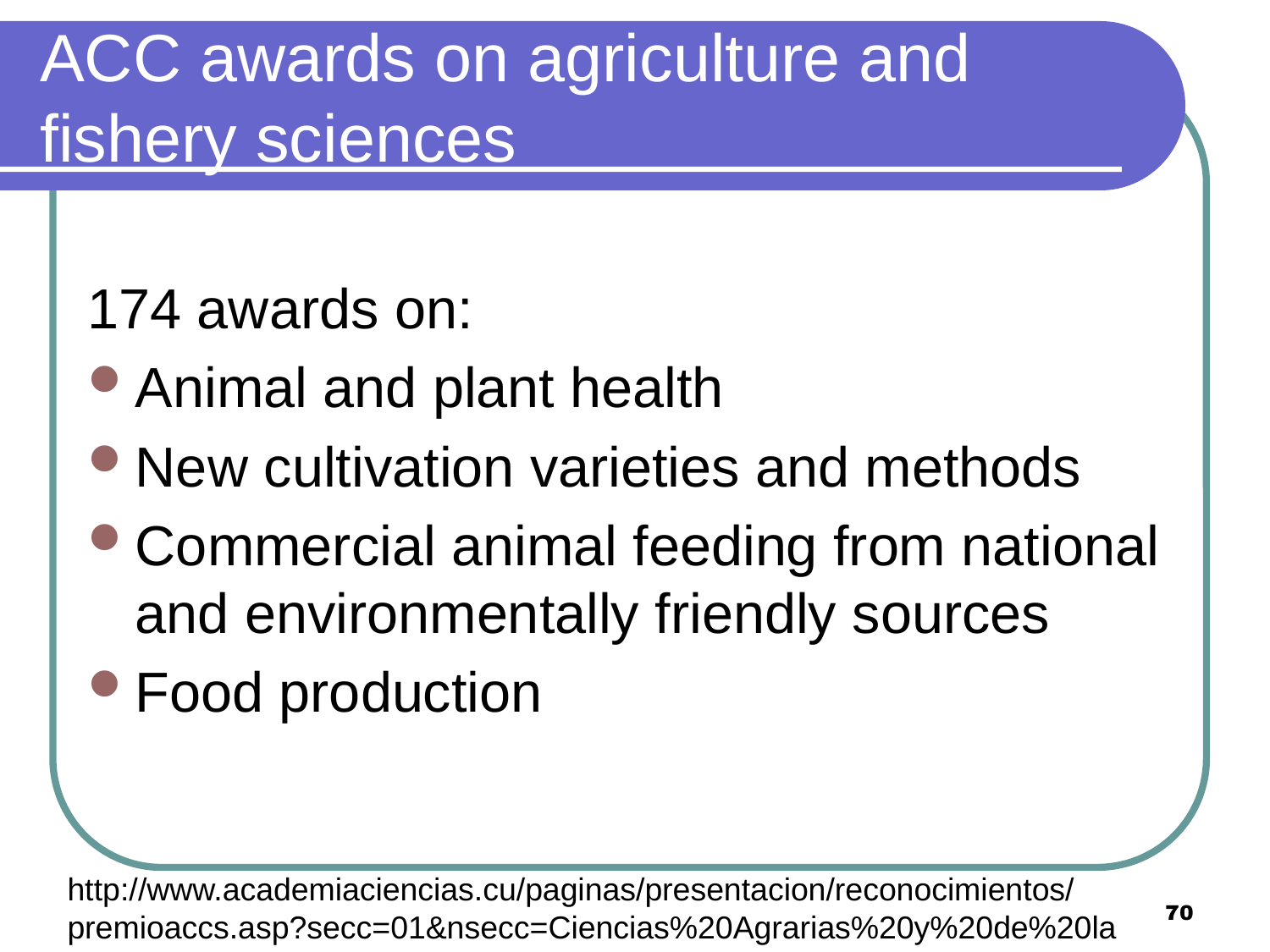

# ACC awards on agriculture and fishery sciences
174 awards on:
Animal and plant health
New cultivation varieties and methods
Commercial animal feeding from national and environmentally friendly sources
Food production
http://www.academiaciencias.cu/paginas/presentacion/reconocimientos/premioaccs.asp?secc=01&nsecc=Ciencias%20Agrarias%20y%20de%20la%20Pesca
70